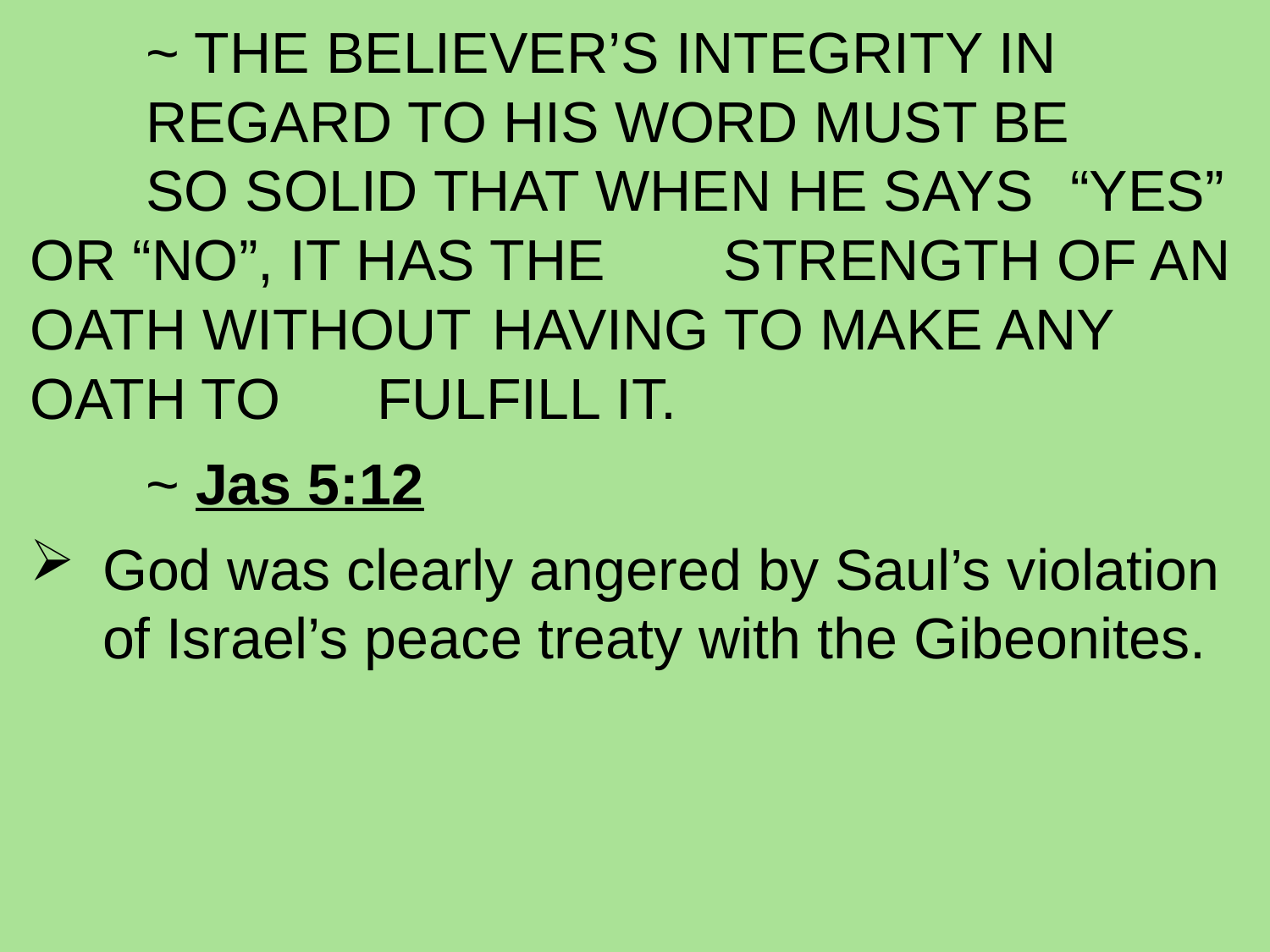

~ THE BELIEVER’S INTEGRITY IN 						REGARD TO HIS WORD MUST BE 					SO SOLID THAT WHEN HE SAYS 						“YES” OR “NO”, IT HAS THE 							STRENGTH OF AN OATH WITHOUT 					HAVING TO MAKE ANY OATH TO 						FULFILL IT.
		~ Jas 5:12
God was clearly angered by Saul’s violation of Israel’s peace treaty with the Gibeonites.